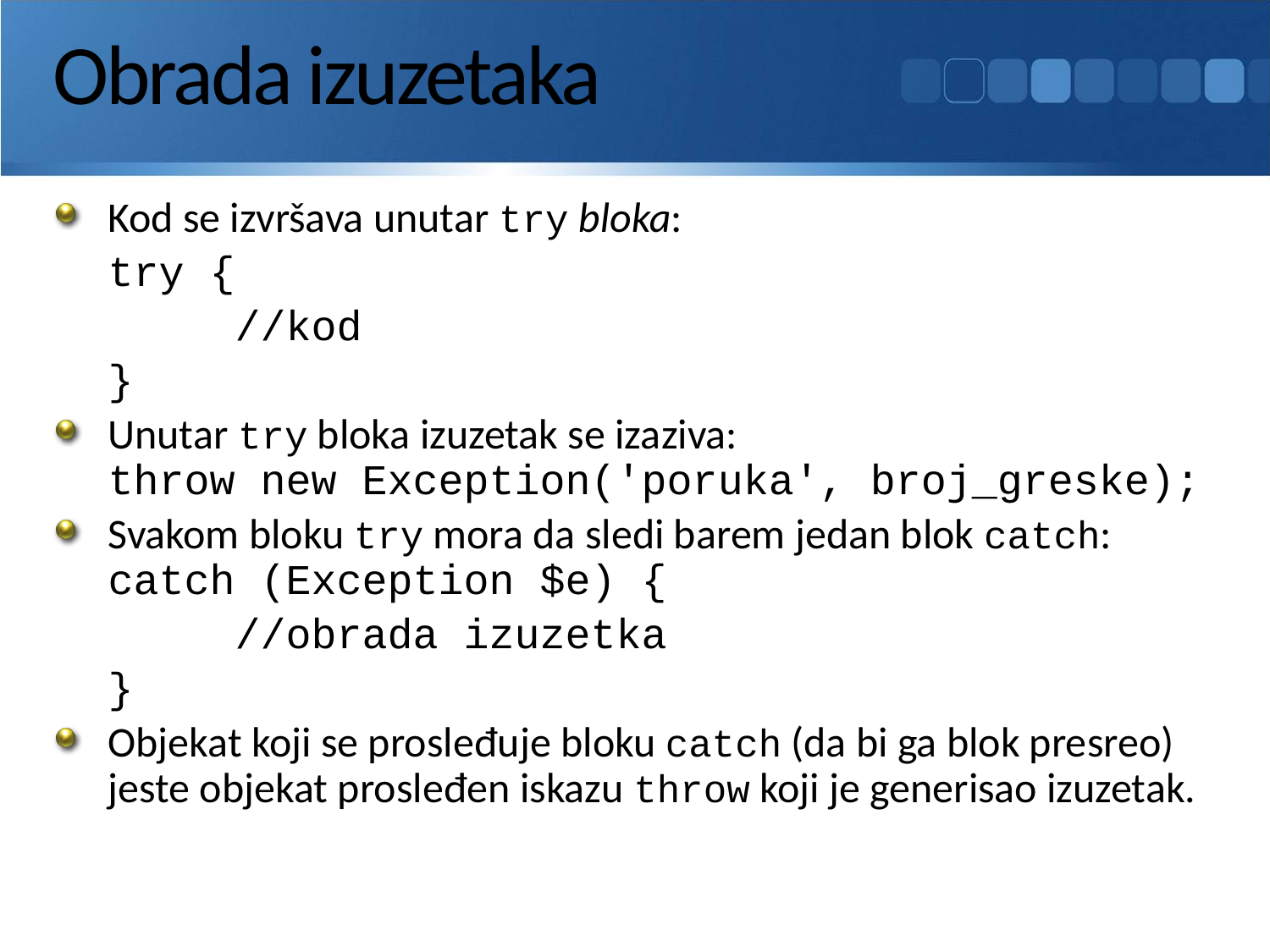

# Obrada izuzetaka
Kod se izvršava unutar try bloka:
	try {
		//kod
	}
Unutar try bloka izuzetak se izaziva:
throw new Exception('poruka', broj_greske);
Svakom bloku try mora da sledi barem jedan blok catch:
catch (Exception $e) {
		//obrada izuzetka
	}
Objekat koji se prosleđuje bloku catch (da bi ga blok presreo) jeste objekat prosleđen iskazu throw koji je generisao izuzetak.
204